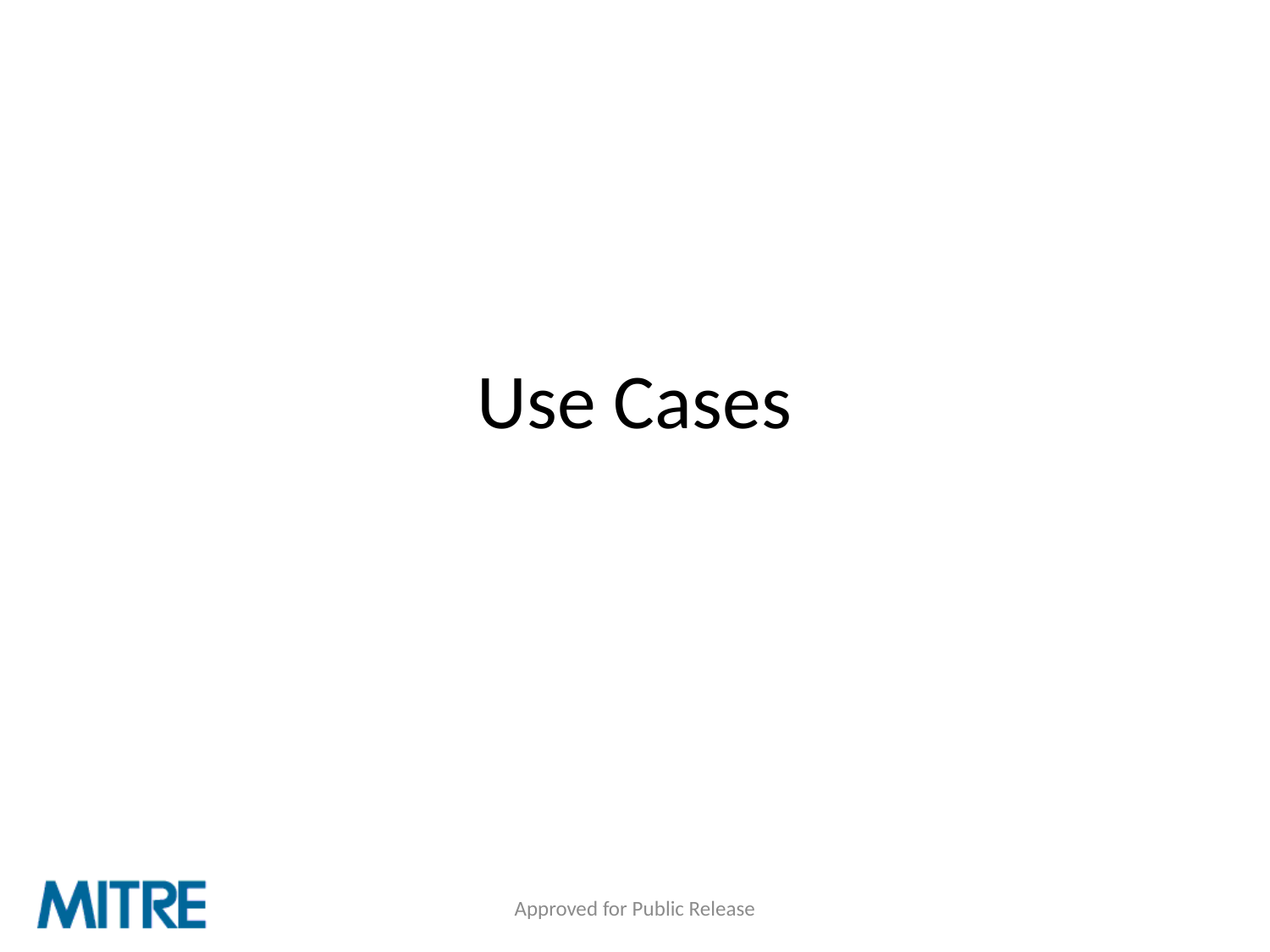

# Use Cases
Approved for Public Release